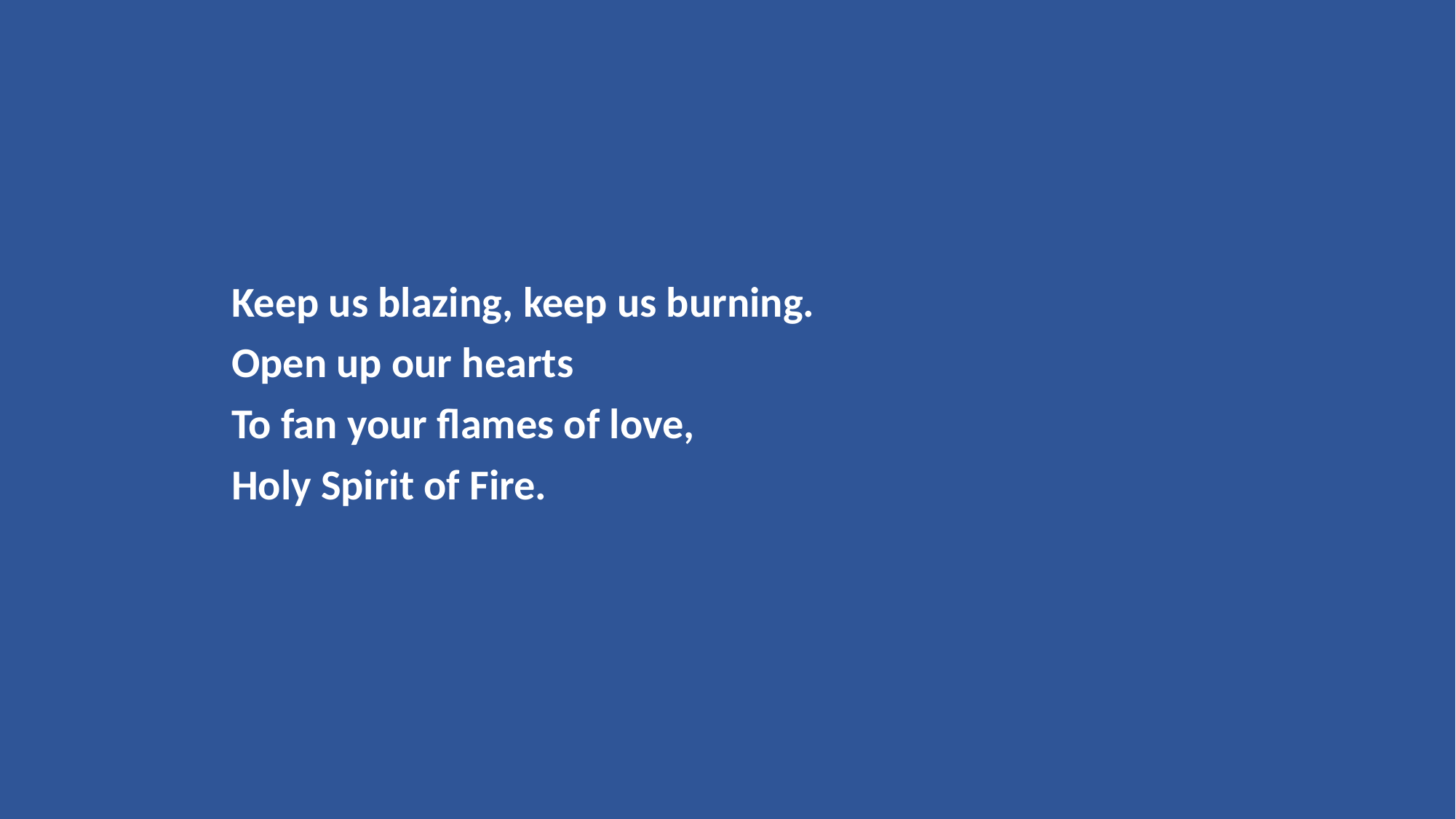

Keep us blazing, keep us burning.
Open up our hearts
To fan your flames of love,
Holy Spirit of Fire.